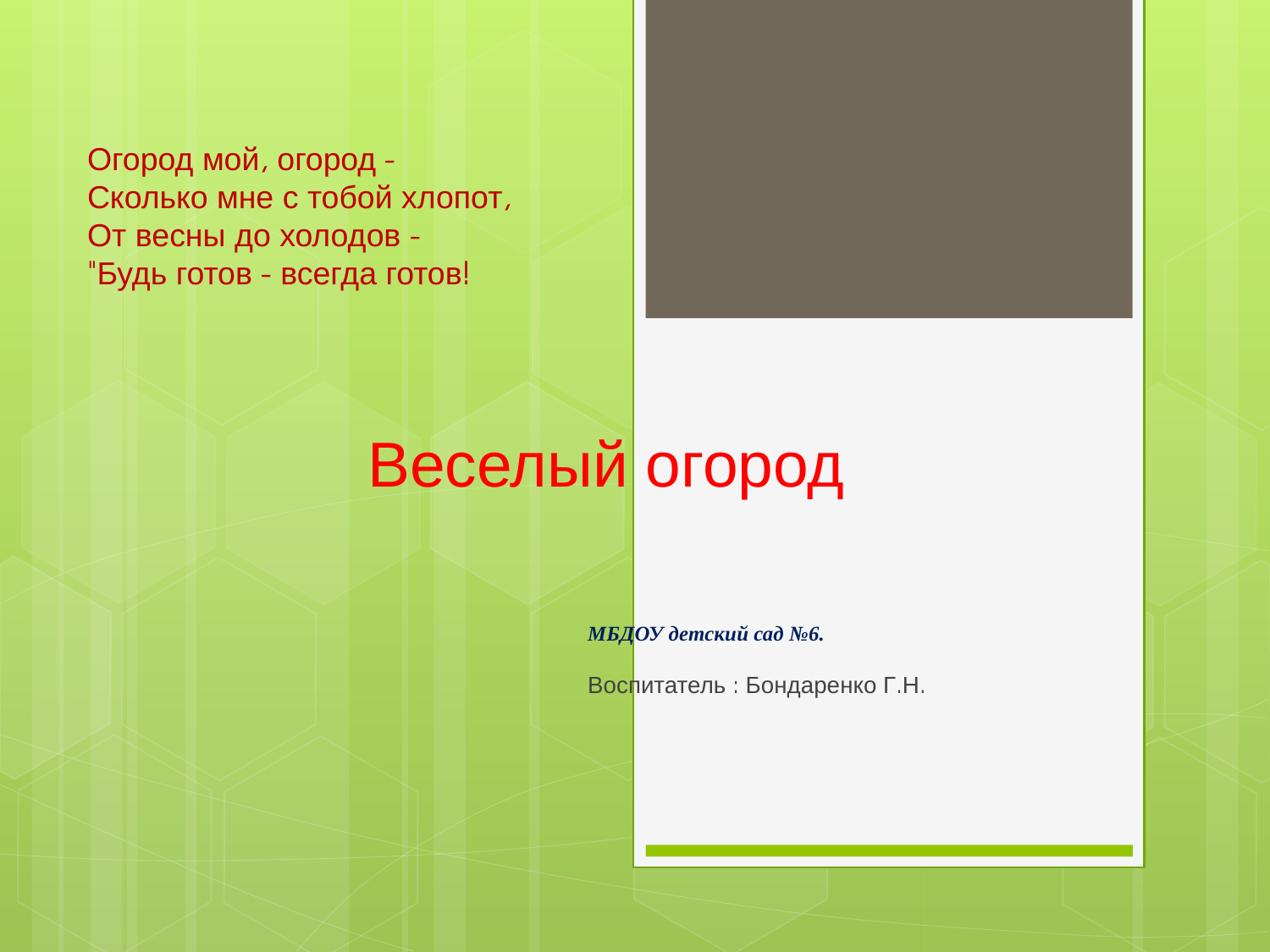

Огород мой, огород -
Сколько мне с тобой хлопот,
От весны до холодов -
"Будь готов - всегда готов!

# Веселый огород
МБДОУ детский сад №6.

Воспитатель : Бондаренко Г.Н.